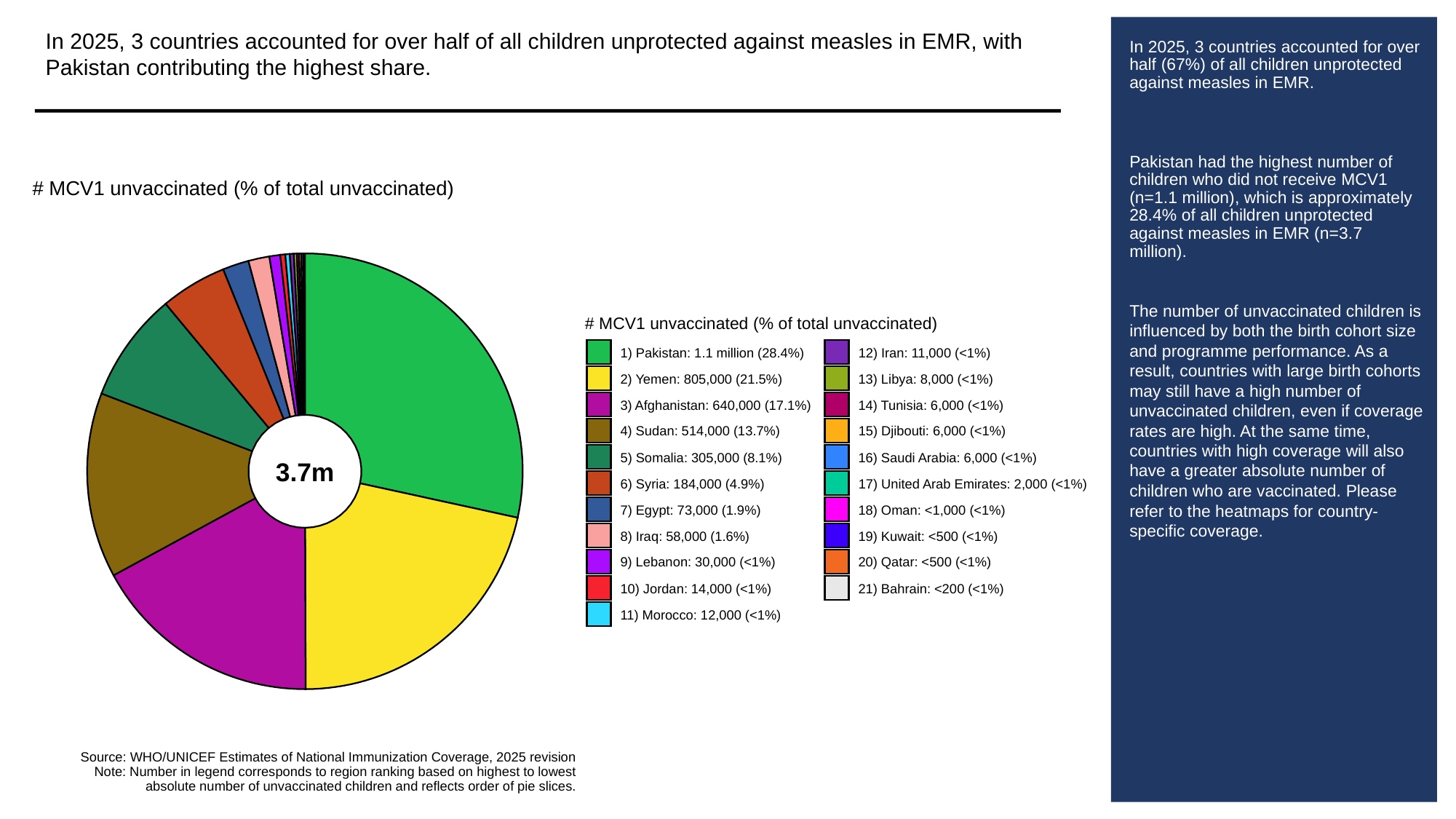

In 2025, 3 countries accounted for over half of all children unprotected against measles in EMR, with Pakistan contributing the highest share.
# In 2025, 3 countries accounted for over half (67%) of all children unprotected against measles in EMR.

Pakistan had the highest number of children who did not receive MCV1 (n=1.1 million), which is approximately 28.4% of all children unprotected against measles in EMR (n=3.7 million).

The number of unvaccinated children is influenced by both the birth cohort size and programme performance. As a result, countries with large birth cohorts may still have a high number of unvaccinated children, even if coverage rates are high. At the same time, countries with high coverage will also have a greater absolute number of children who are vaccinated. Please refer to the heatmaps for country-specific coverage.

# MCV1 unvaccinated (% of total unvaccinated)

# MCV1 unvaccinated (% of total unvaccinated)

1) Pakistan: 1.1 million (28.4%)
12) Iran: 11,000 (<1%)

2) Yemen: 805,000 (21.5%)
13) Libya: 8,000 (<1%)

3) Afghanistan: 640,000 (17.1%)
14) Tunisia: 6,000 (<1%)

4) Sudan: 514,000 (13.7%)
15) Djibouti: 6,000 (<1%)

5) Somalia: 305,000 (8.1%)
16) Saudi Arabia: 6,000 (<1%)
3.7m

6) Syria: 184,000 (4.9%)
17) United Arab Emirates: 2,000 (<1%)

7) Egypt: 73,000 (1.9%)
18) Oman: <1,000 (<1%)

8) Iraq: 58,000 (1.6%)
19) Kuwait: <500 (<1%)

9) Lebanon: 30,000 (<1%)
20) Qatar: <500 (<1%)

10) Jordan: 14,000 (<1%)
21) Bahrain: <200 (<1%)

11) Morocco: 12,000 (<1%)
Source: WHO/UNICEF Estimates of National Immunization Coverage, 2025 revision
Note: Number in legend corresponds to region ranking based on highest to lowest
absolute number of unvaccinated children and reflects order of pie slices.